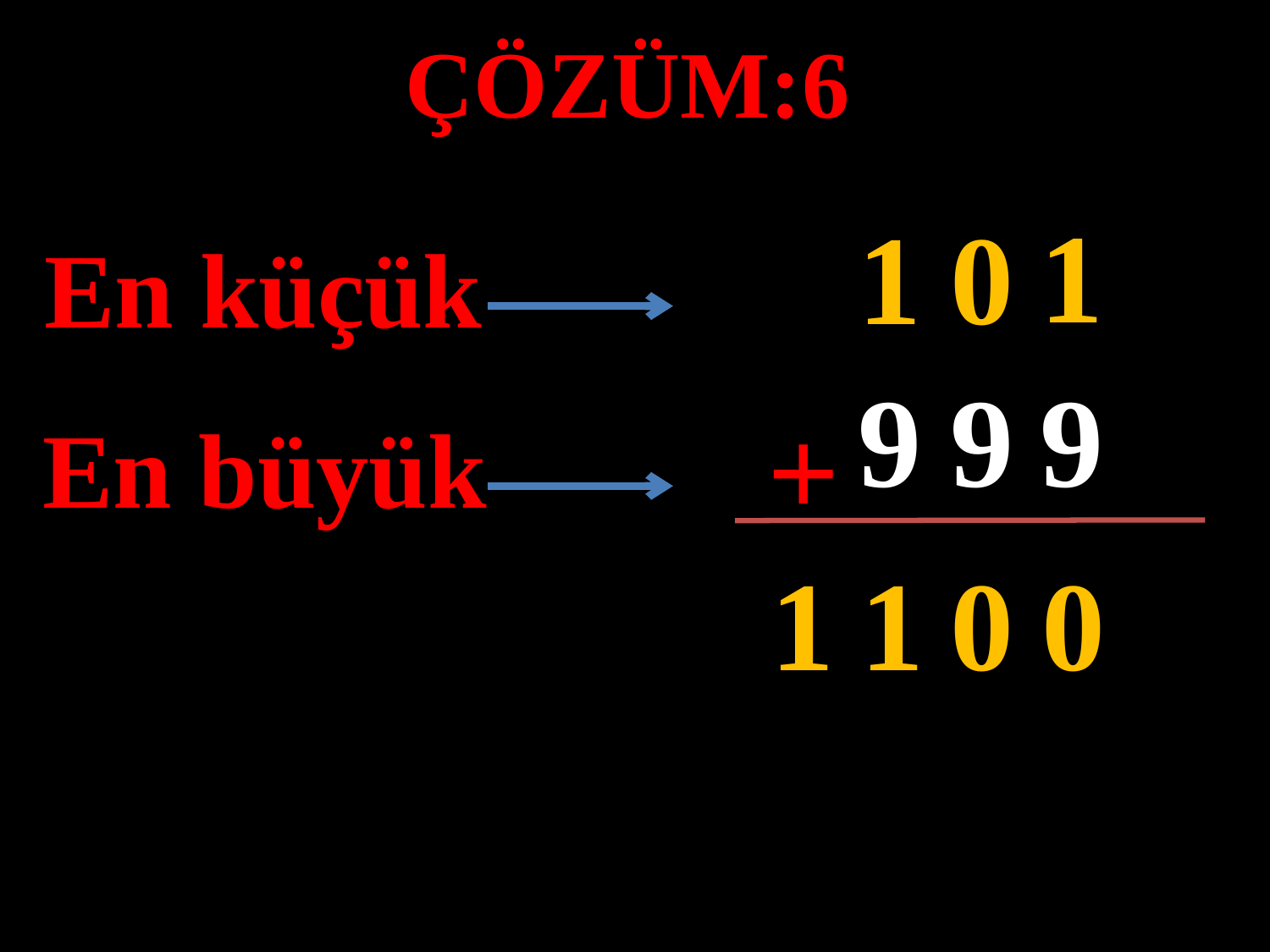

ÇÖZÜM:6
1
1
0
En küçük
#
9
9
9
+
En büyük
1
0
1
0